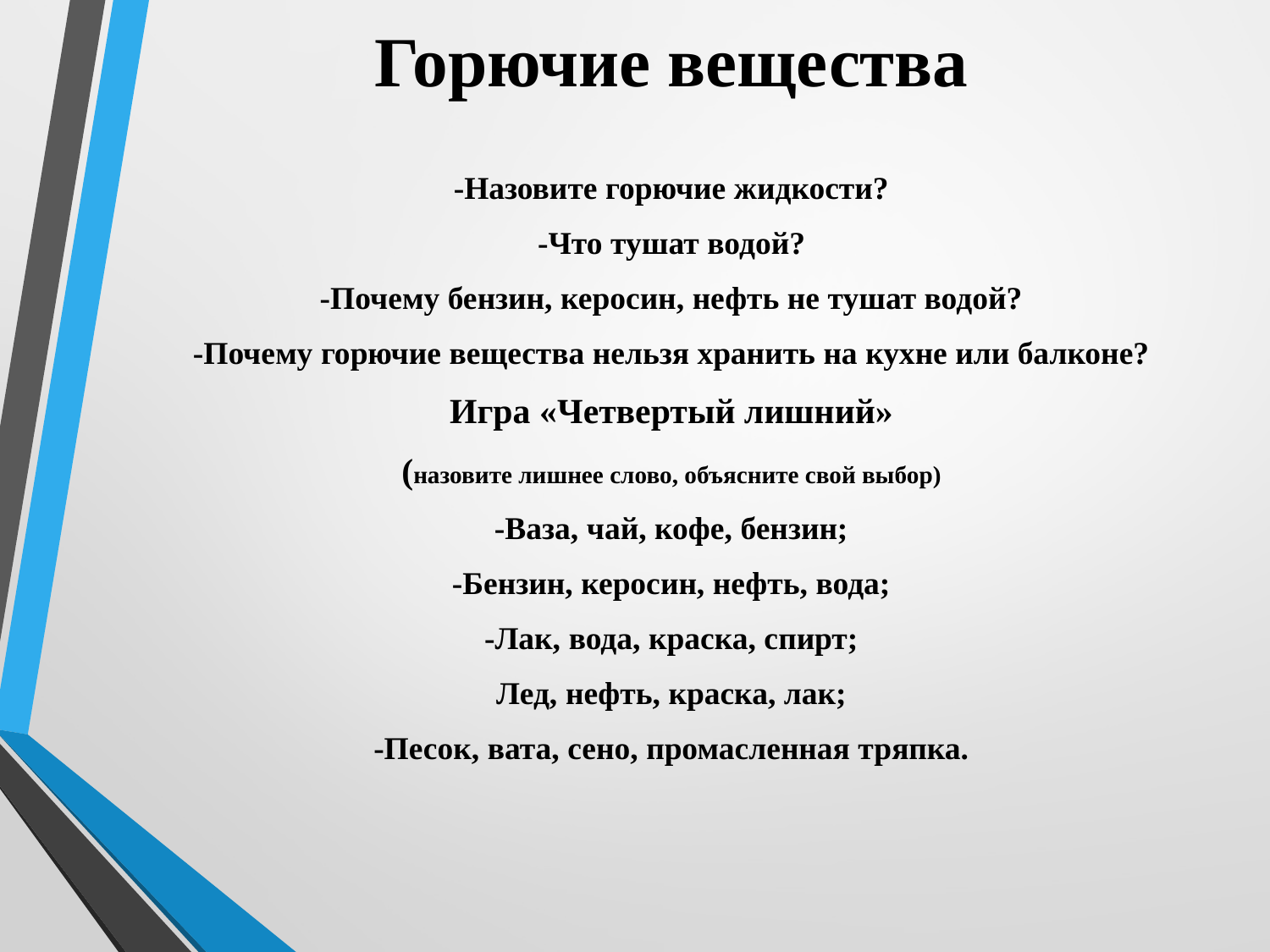

# Горючие вещества
-Назовите горючие жидкости?
-Что тушат водой?
-Почему бензин, керосин, нефть не тушат водой?
-Почему горючие вещества нельзя хранить на кухне или балконе?
Игра «Четвертый лишний»
(назовите лишнее слово, объясните свой выбор)
-Ваза, чай, кофе, бензин;
-Бензин, керосин, нефть, вода;
-Лак, вода, краска, спирт;
Лед, нефть, краска, лак;
-Песок, вата, сено, промасленная тряпка.